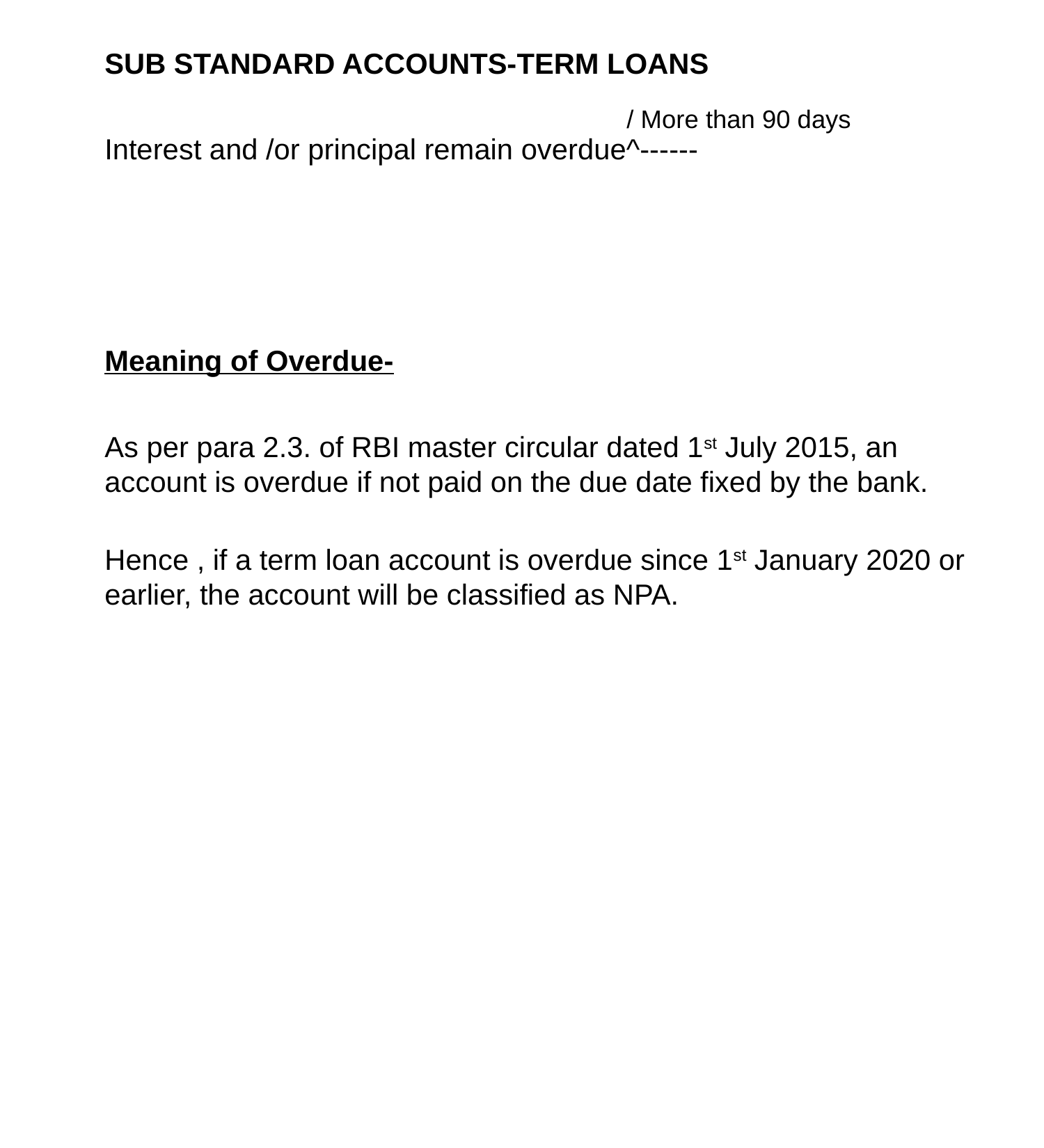

SUB STANDARD ACCOUNTS-TERM LOANS
/ More than 90 days Interest and /or principal remain overdue^------
Meaning of Overdue-
As per para 2.3. of RBI master circular dated 1st July 2015, an account is overdue if not paid on the due date fixed by the bank.
Hence , if a term loan account is overdue since 1st January 2020 or earlier, the account will be classified as NPA.